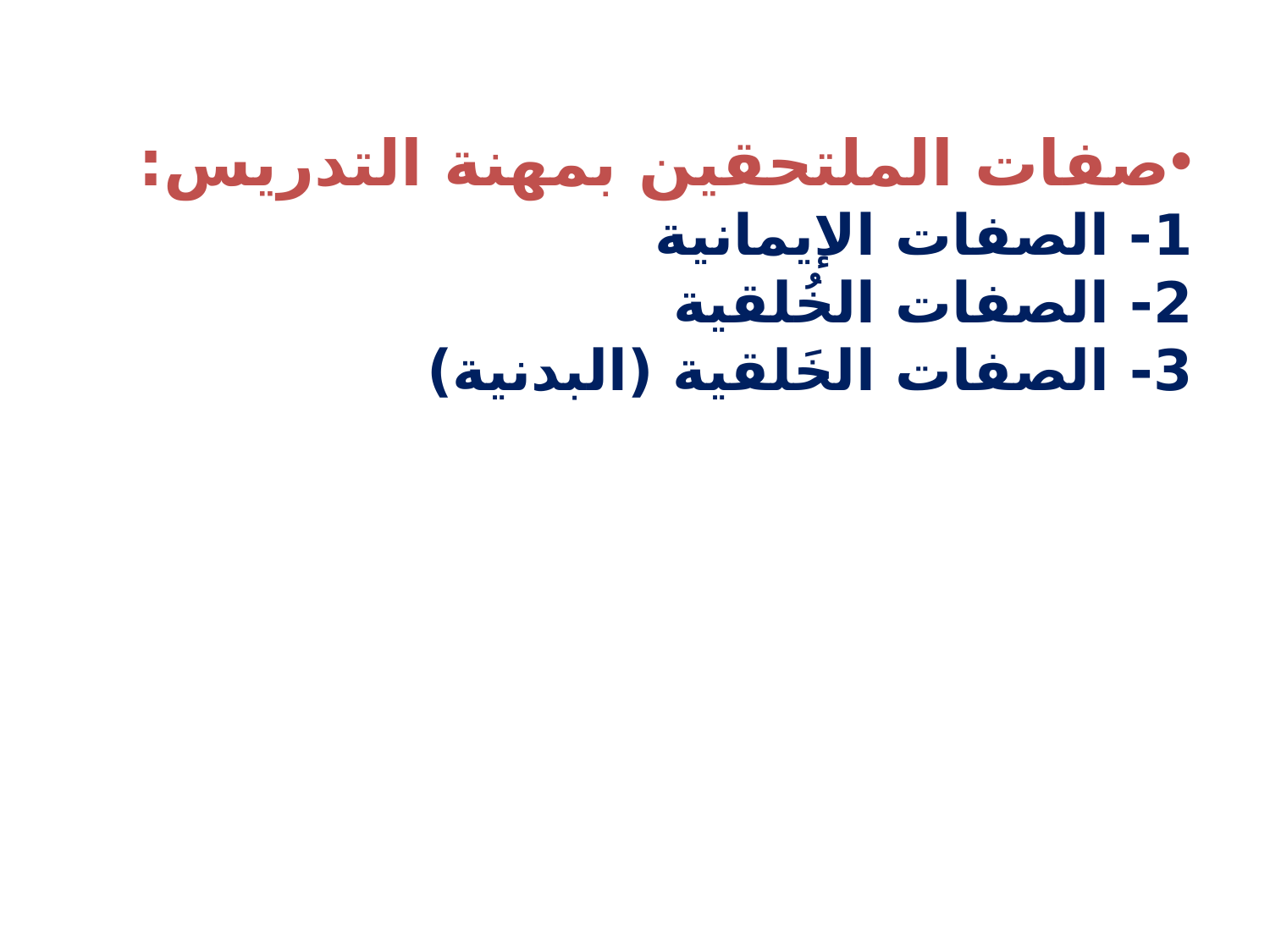

صفات الملتحقين بمهنة التدريس:
1- الصفات الإيمانية
2- الصفات الخُلقية
3- الصفات الخَلقية (البدنية)